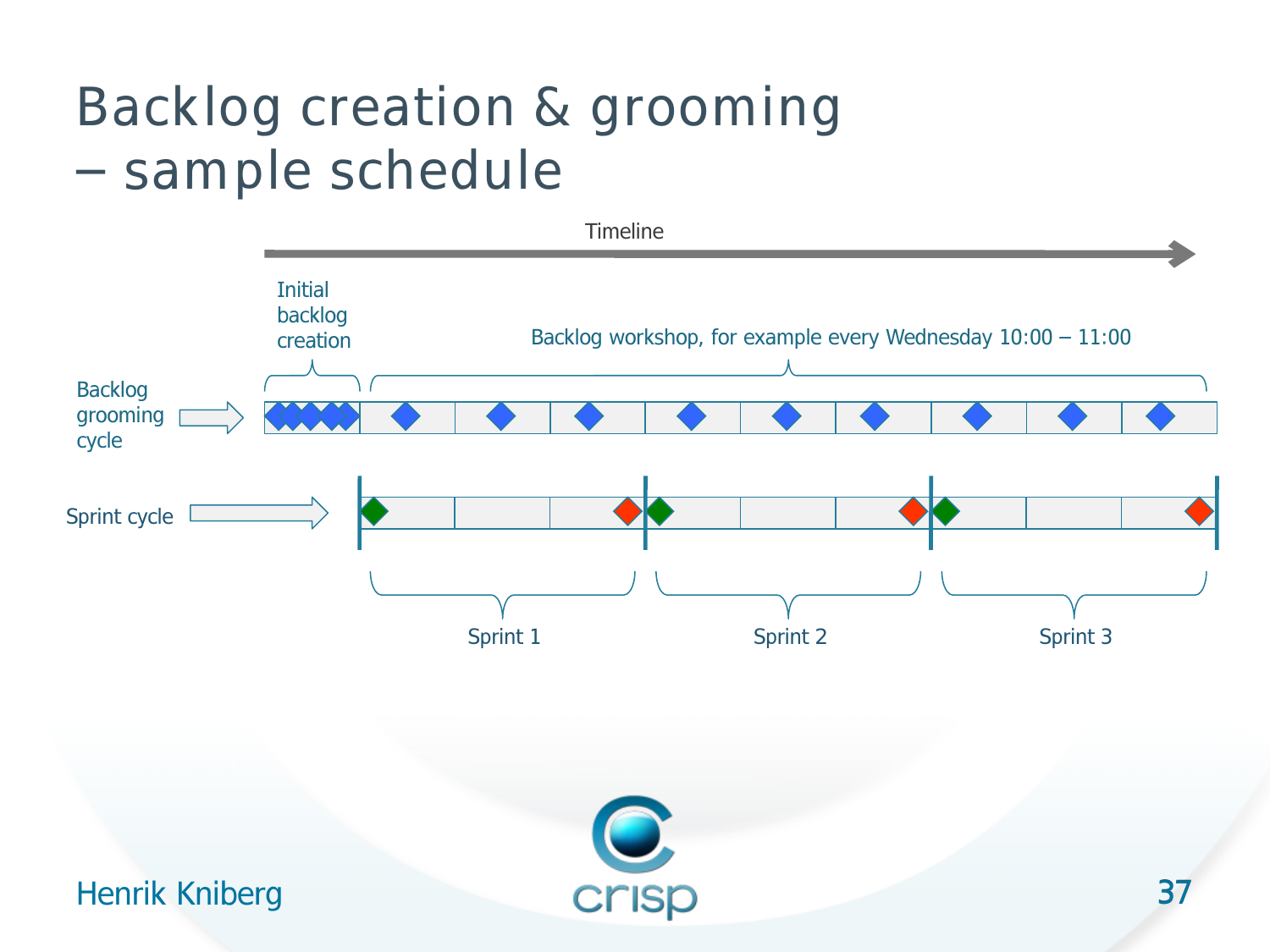

# Backlog creation & grooming – sample schedule
Timeline
Initial backlog creation

Backlog workshop, for example every Wednesday 10:00 – 11:00

Backlog
grooming
cycle

Sprint cycle

Sprint 1
Sprint 2
Sprint 3
37
Henrik Kniberg